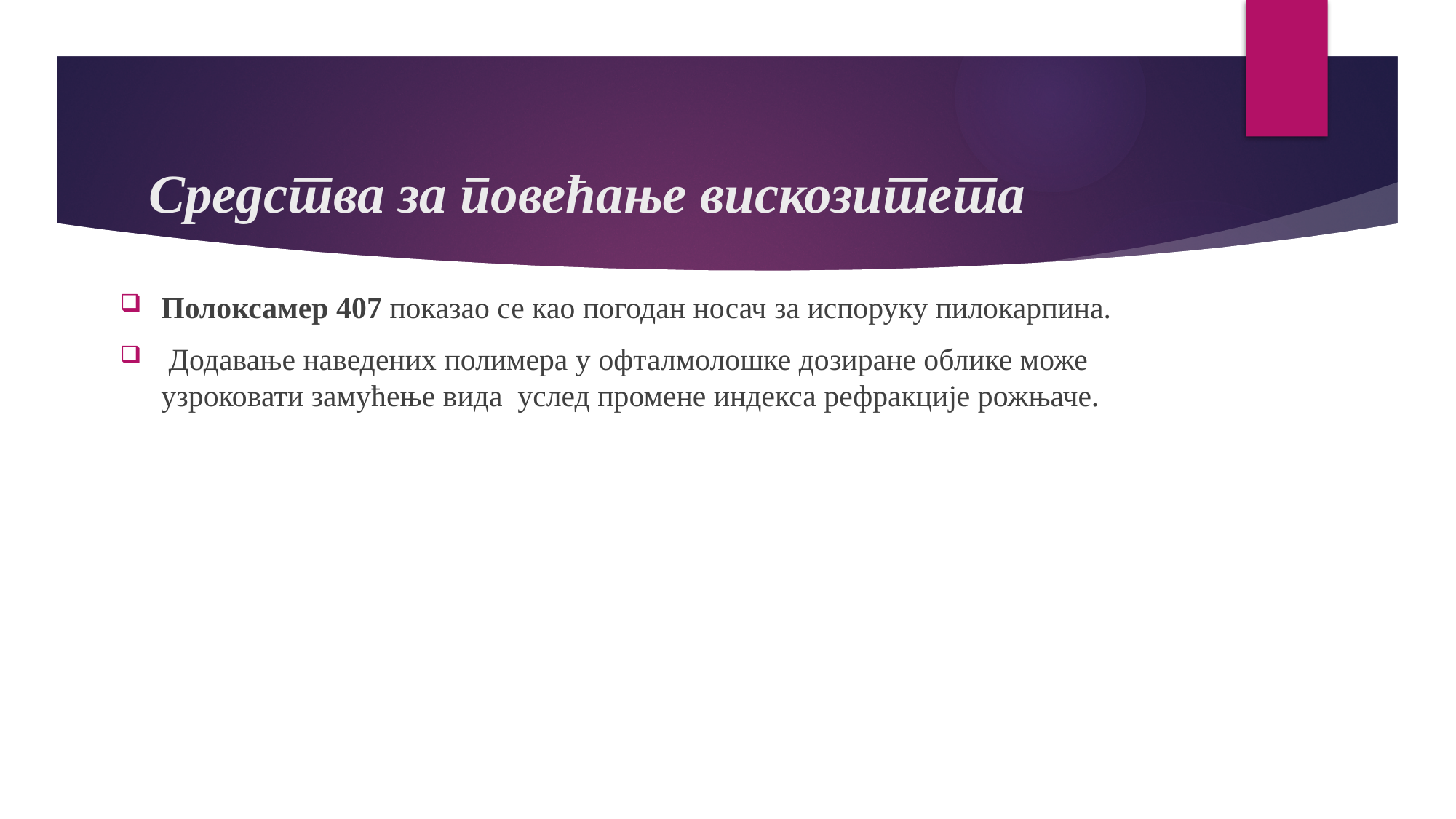

# Средства за повећање вискозитета
Полоксамер 407 показао се као погодан носач за испоруку пилокарпина.
 Додавање наведених полимера у офталмолошке дозиране облике може узроковати замућење вида  услед промене индекса рефракције рожњаче.